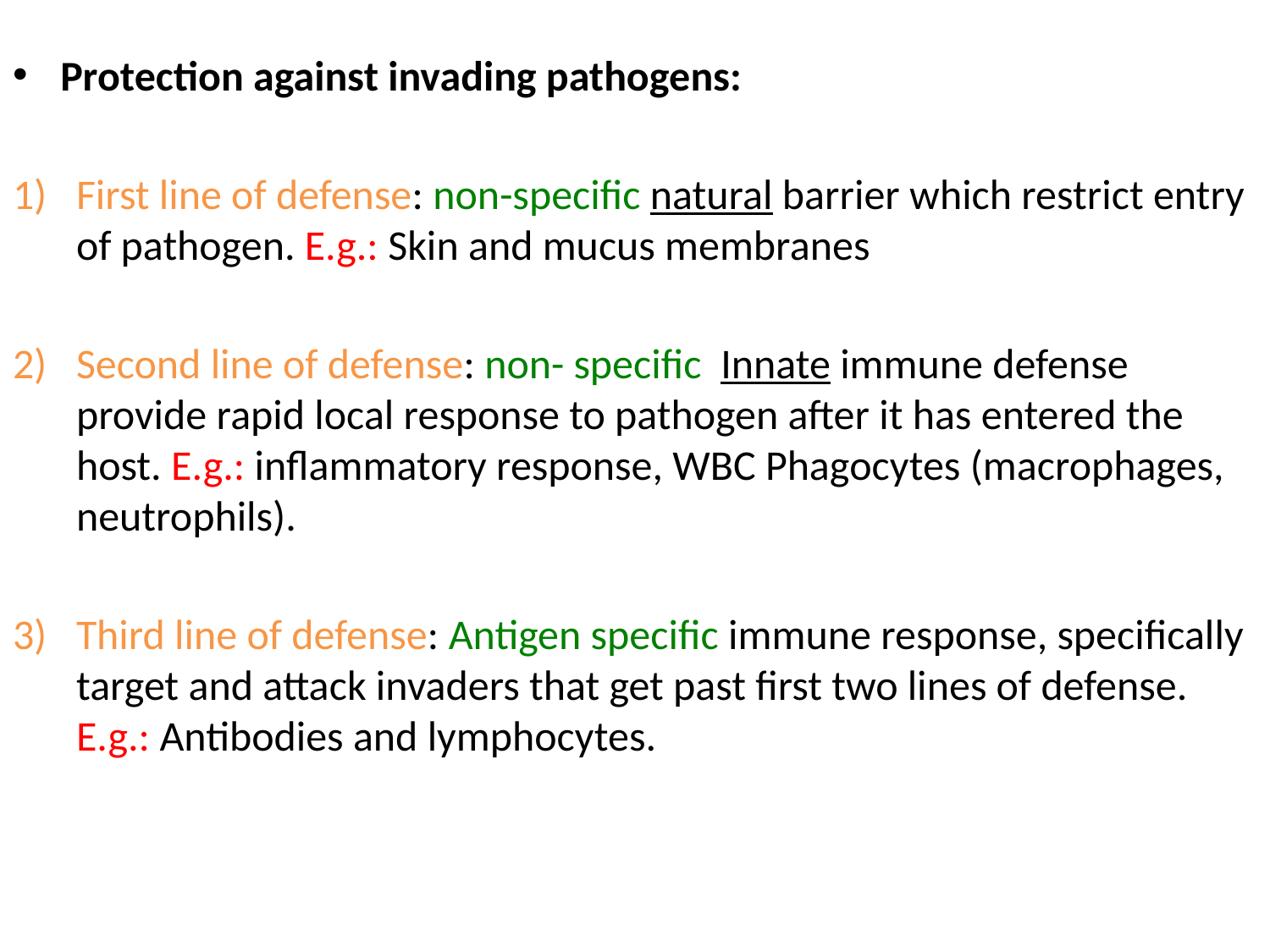

Protection against invading pathogens:

First line of defense: non-specific natural barrier which restrict entry of pathogen. E.g.: Skin and mucus membranes

Second line of defense: non- specific  Innate immune defense provide rapid local response to pathogen after it has entered the host. E.g.: inflammatory response, WBC Phagocytes (macrophages, neutrophils).

Third line of defense: Antigen specific immune response, specifically target and attack invaders that get past first two lines of defense. E.g.: Antibodies and lymphocytes.